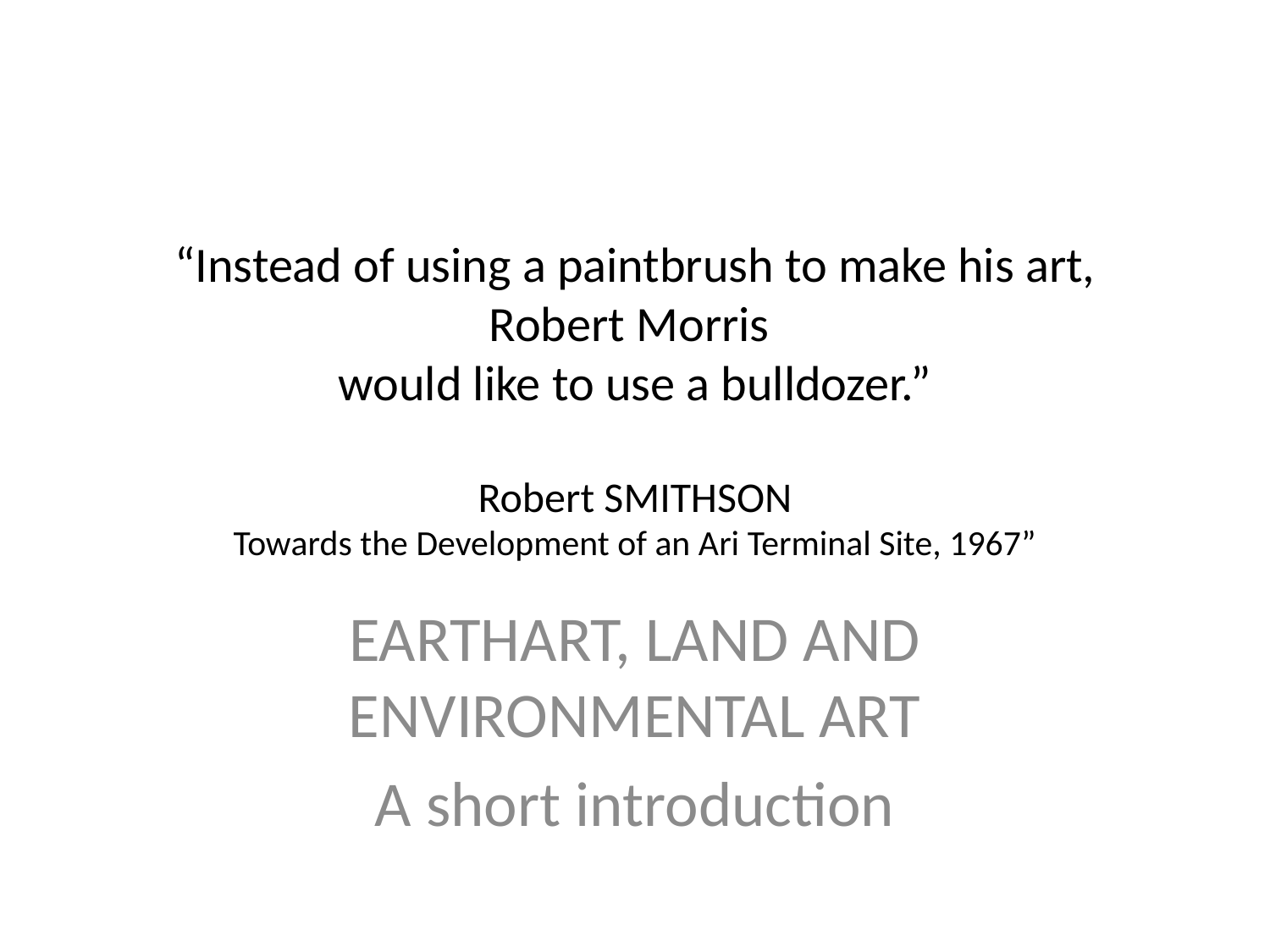

# “Instead of using a paintbrush to make his art, Robert Morris would like to use a bulldozer.” Robert SMITHSON Towards the Development of an Ari Terminal Site, 1967”
EARTHART, LAND AND ENVIRONMENTAL ART
A short introduction